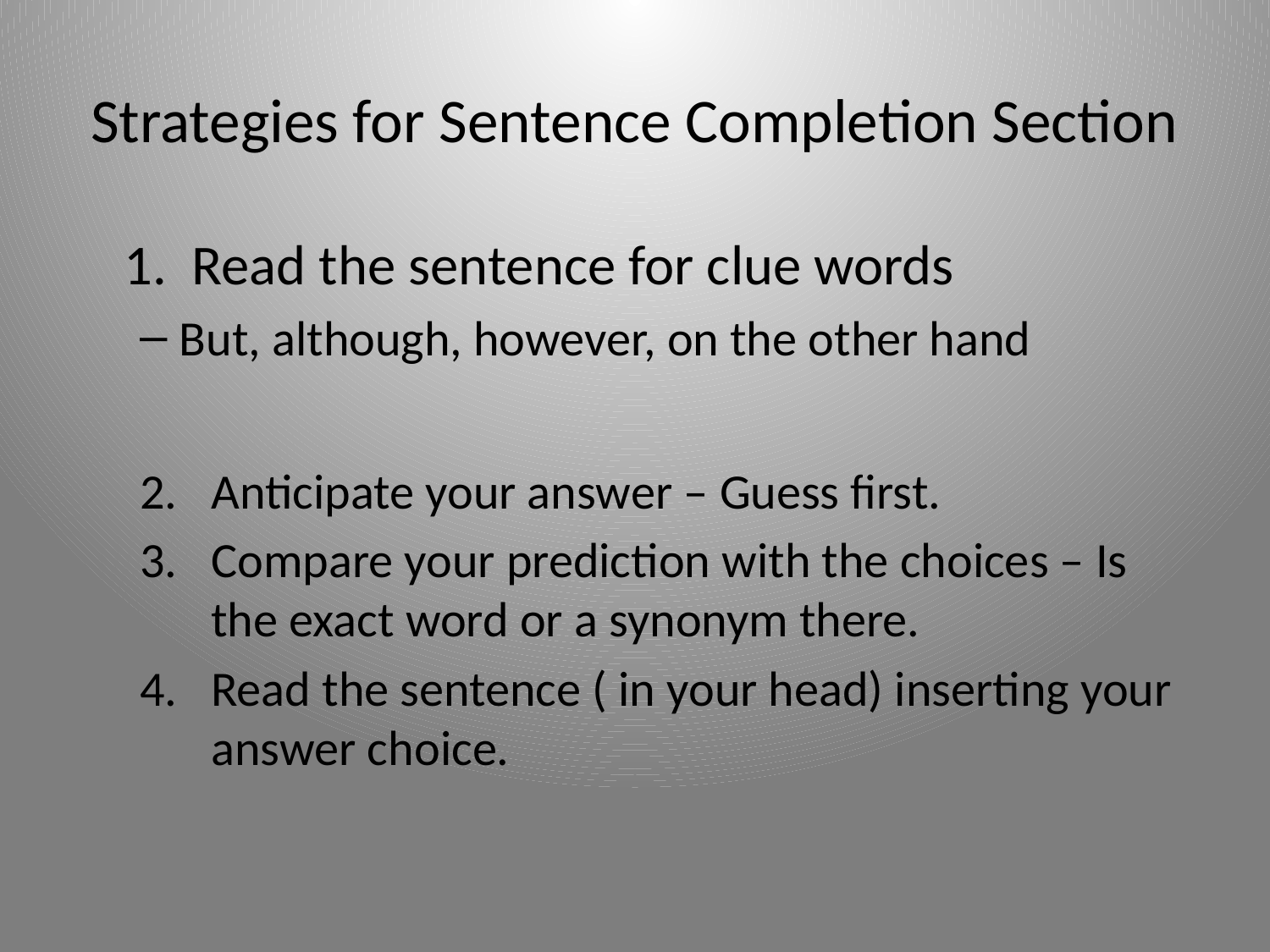

# Strategies for Sentence Completion Section
	1.  Read the sentence for clue words
But, although, however, on the other hand

Anticipate your answer – Guess first.
Compare your prediction with the choices – Is the exact word or a synonym there.
Read the sentence ( in your head) inserting your answer choice.